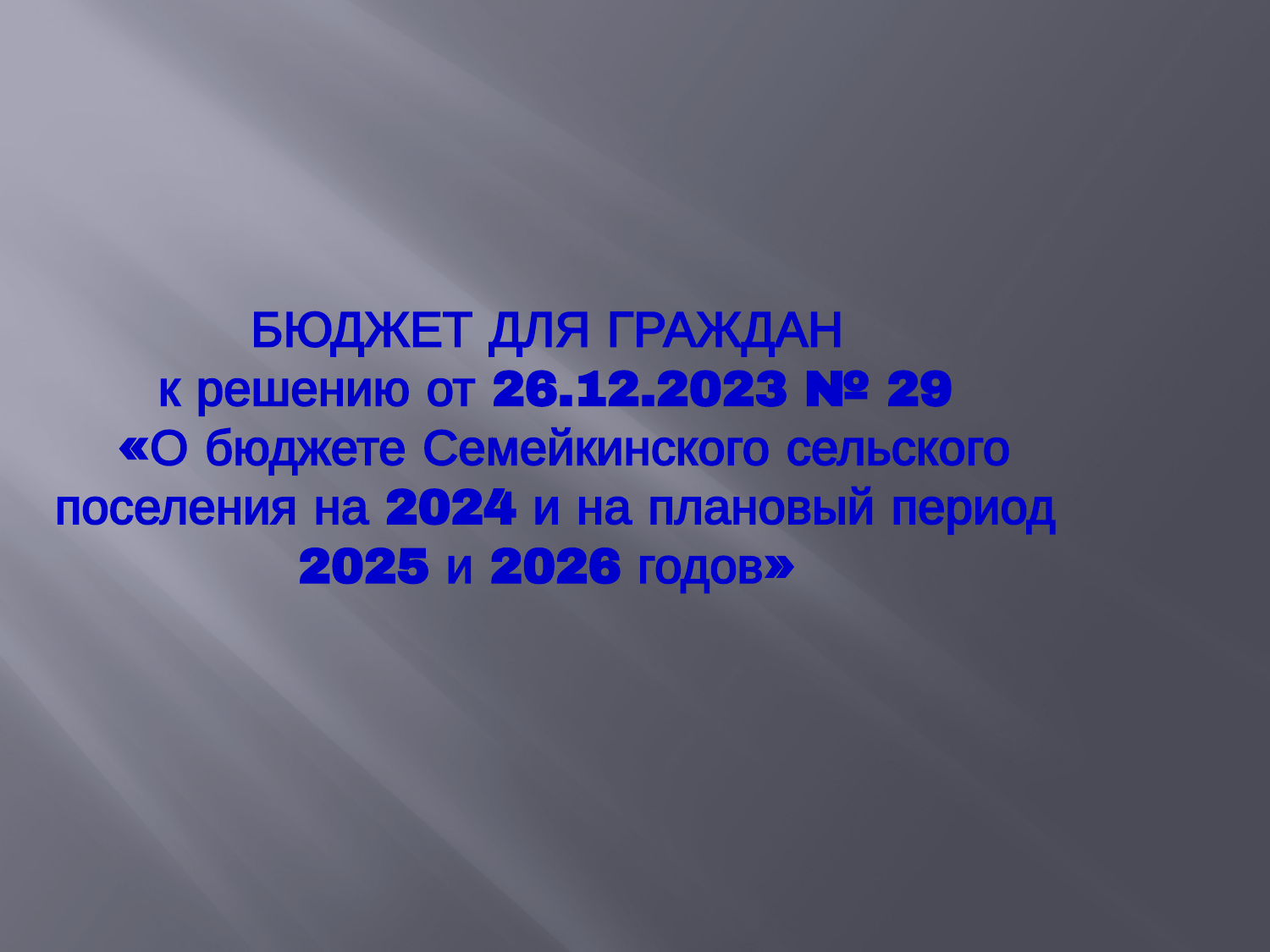

БЮДЖЕТ ДЛЯ ГРАЖДАН
к решению от 26.12.2023 № 29
 «О бюджете Семейкинского сельского поселения на 2024 и на плановый период 2025 и 2026 годов»